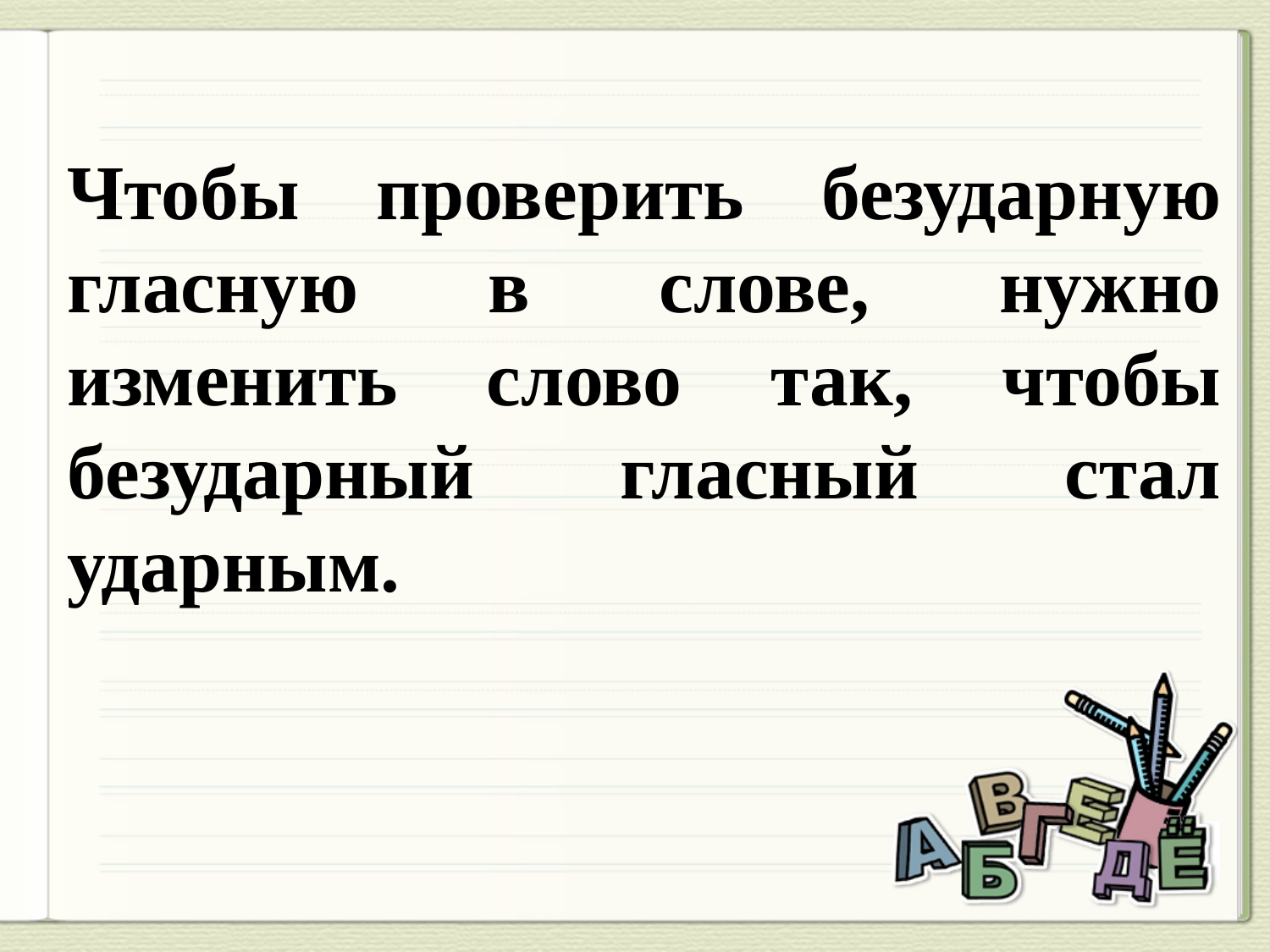

Чтобы проверить безударную гласную в слове, нужно изменить слово так, чтобы безударный гласный стал ударным.